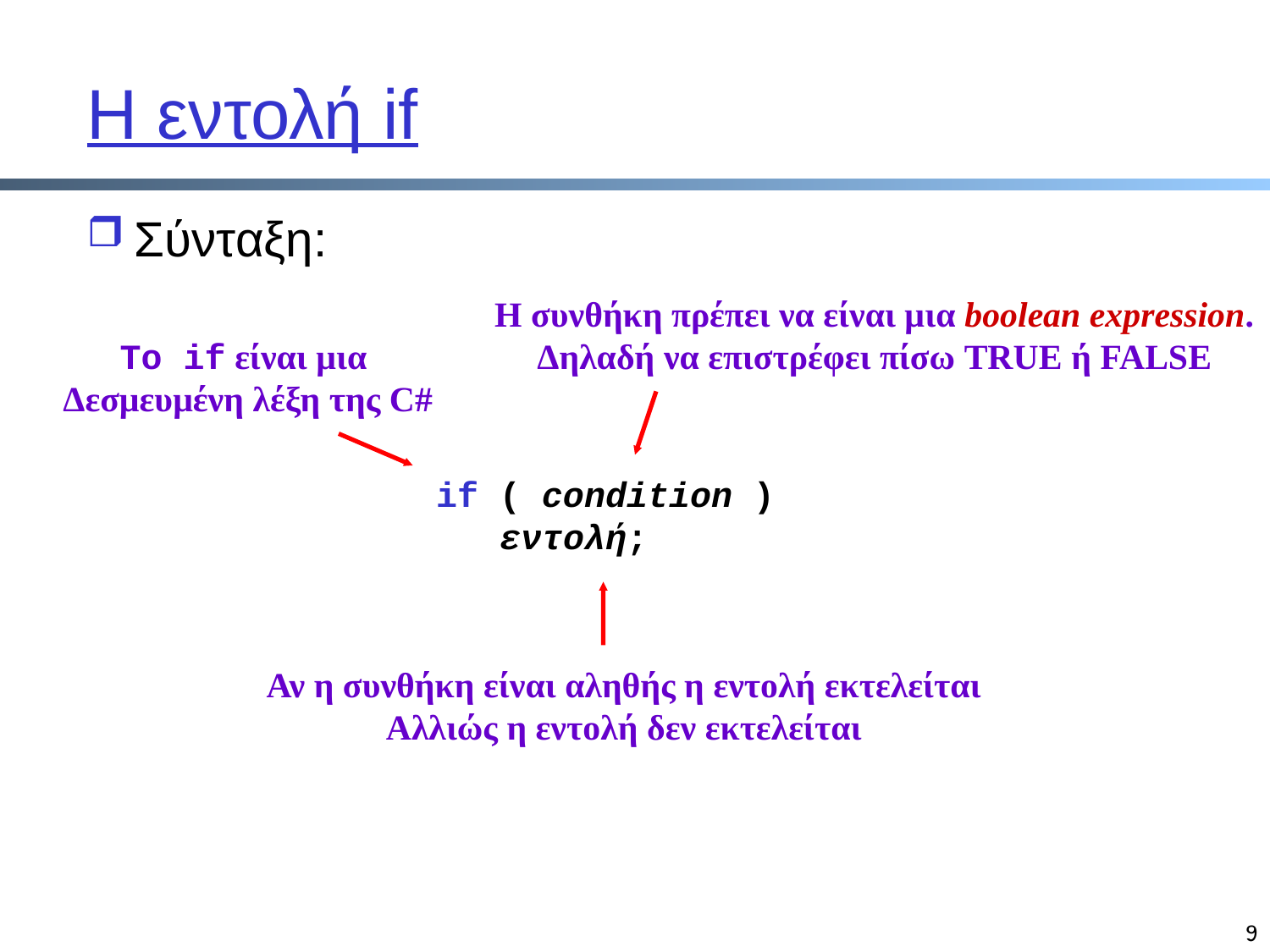

# Η εντολή if
Σύνταξη:
Η συνθήκη πρέπει να είναι μια boolean expression.
Δηλαδή να επιστρέφει πίσω TRUE ή FALSE

To if είναι μια
Δεσμευμένη λέξη της C#

if ( condition )
   εντολή;

Αν η συνθήκη είναι αληθής η εντολή εκτελείται
Αλλιώς η εντολή δεν εκτελείται
9